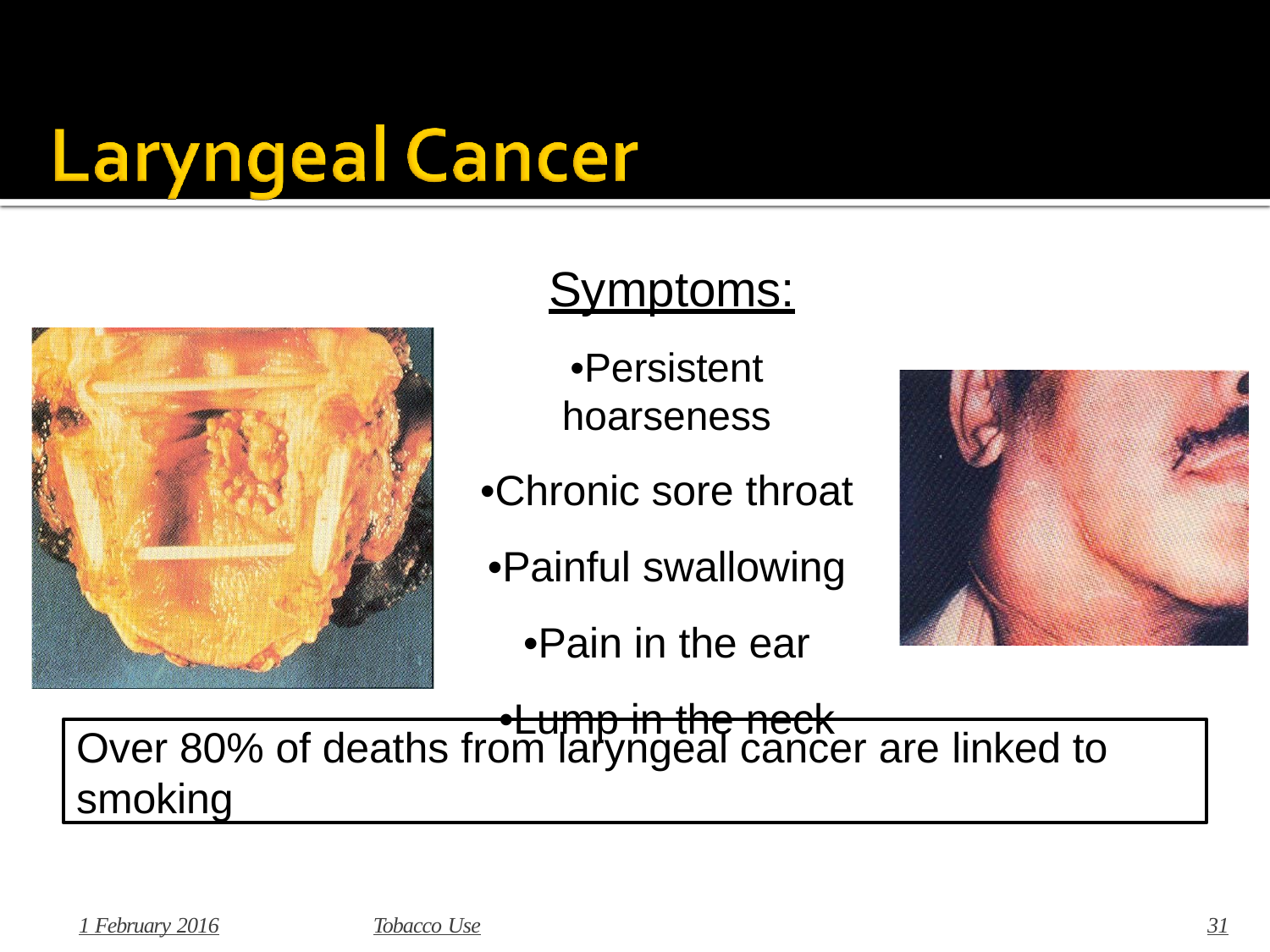

# Symptoms:

•Persistent hoarseness
•Chronic sore throat
•Painful swallowing
•Pain in the ear
•Lump in the neck

Over 80% of deaths from laryngeal cancer are linked to smoking
1 February 2016
Tobacco Use
31